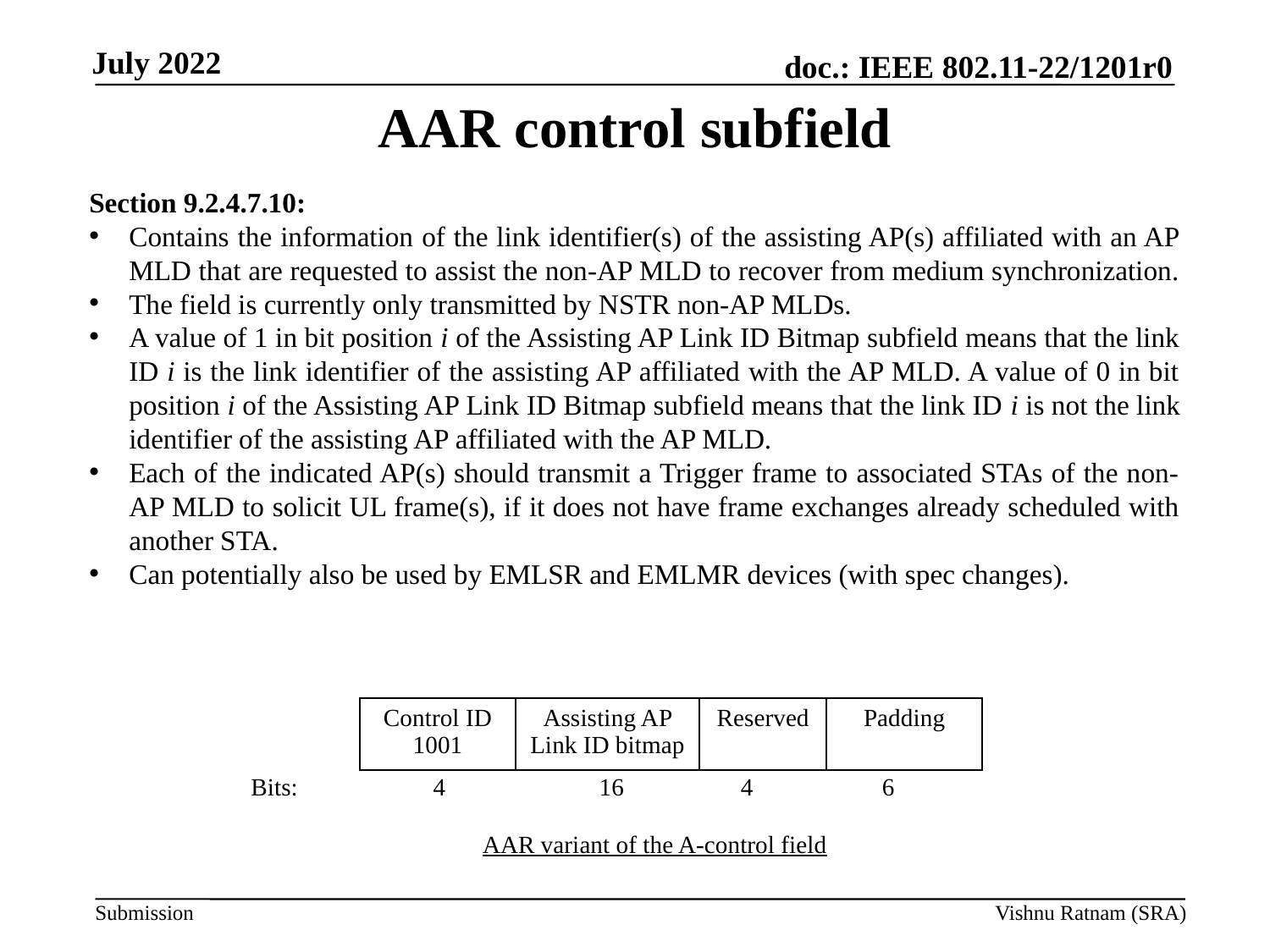

# AAR control subfield
Section 9.2.4.7.10:
Contains the information of the link identifier(s) of the assisting AP(s) affiliated with an AP MLD that are requested to assist the non-AP MLD to recover from medium synchronization.
The field is currently only transmitted by NSTR non-AP MLDs.
A value of 1 in bit position i of the Assisting AP Link ID Bitmap subfield means that the link ID i is the link identifier of the assisting AP affiliated with the AP MLD. A value of 0 in bit position i of the Assisting AP Link ID Bitmap subfield means that the link ID i is not the link identifier of the assisting AP affiliated with the AP MLD.
Each of the indicated AP(s) should transmit a Trigger frame to associated STAs of the non-AP MLD to solicit UL frame(s), if it does not have frame exchanges already scheduled with another STA.
Can potentially also be used by EMLSR and EMLMR devices (with spec changes).
| Control ID 1001 | Assisting AP Link ID bitmap | Reserved | Padding |
| --- | --- | --- | --- |
Bits:                      4                         16                   4                     6
AAR variant of the A-control field
Vishnu Ratnam (SRA)